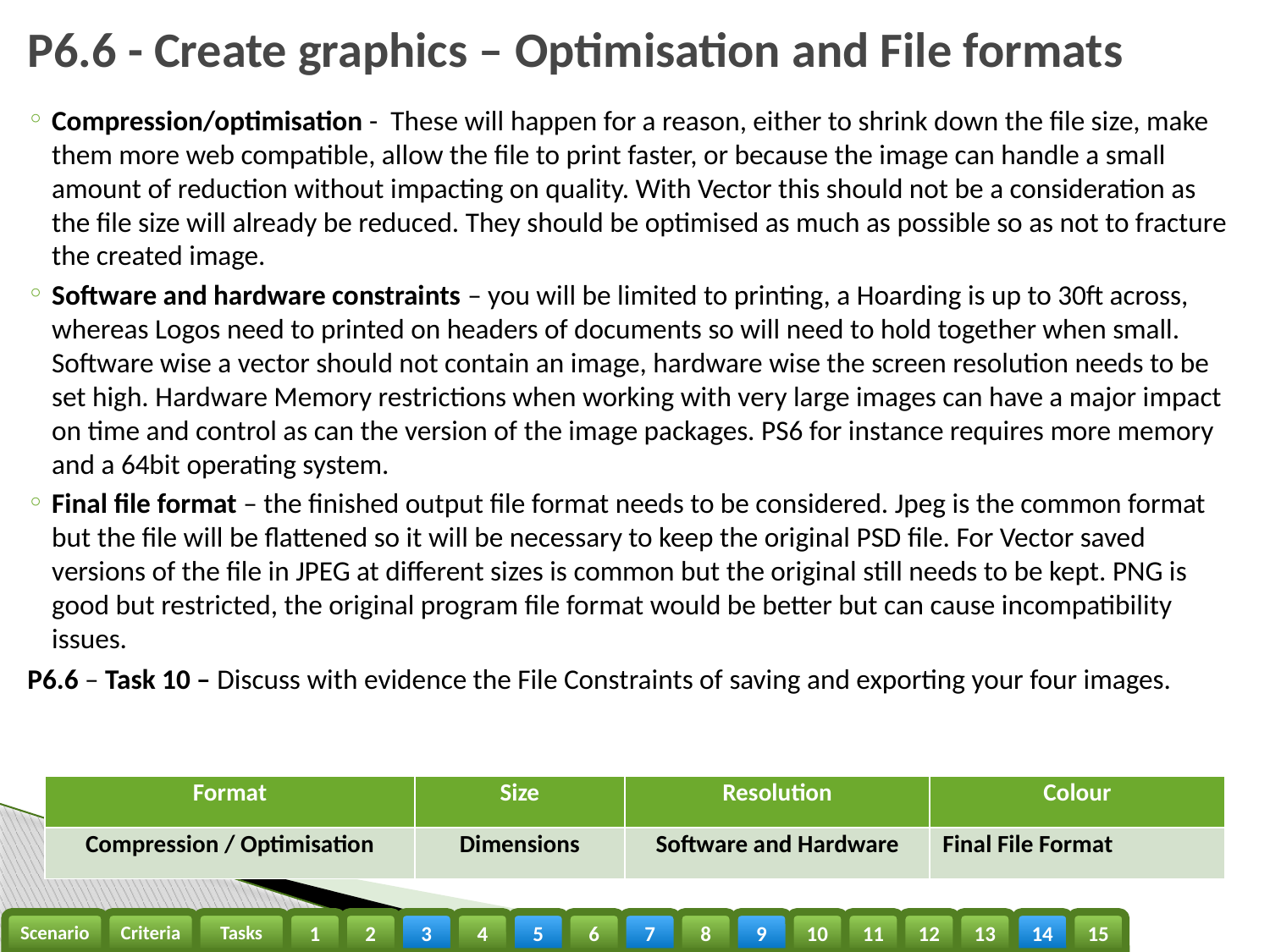

P6.6 - Create graphics – Optimisation and File formats
Compression/optimisation -  These will happen for a reason, either to shrink down the file size, make them more web compatible, allow the file to print faster, or because the image can handle a small amount of reduction without impacting on quality. With Vector this should not be a consideration as the file size will already be reduced. They should be optimised as much as possible so as not to fracture the created image.
Software and hardware constraints – you will be limited to printing, a Hoarding is up to 30ft across, whereas Logos need to printed on headers of documents so will need to hold together when small. Software wise a vector should not contain an image, hardware wise the screen resolution needs to be set high. Hardware Memory restrictions when working with very large images can have a major impact on time and control as can the version of the image packages. PS6 for instance requires more memory and a 64bit operating system.
Final file format – the finished output file format needs to be considered. Jpeg is the common format but the file will be flattened so it will be necessary to keep the original PSD file. For Vector saved versions of the file in JPEG at different sizes is common but the original still needs to be kept. PNG is good but restricted, the original program file format would be better but can cause incompatibility issues.
P6.6 – Task 10 – Discuss with evidence the File Constraints of saving and exporting your four images.
| Format | Size | Resolution | Colour |
| --- | --- | --- | --- |
| Compression / Optimisation | Dimensions | Software and Hardware | Final File Format |